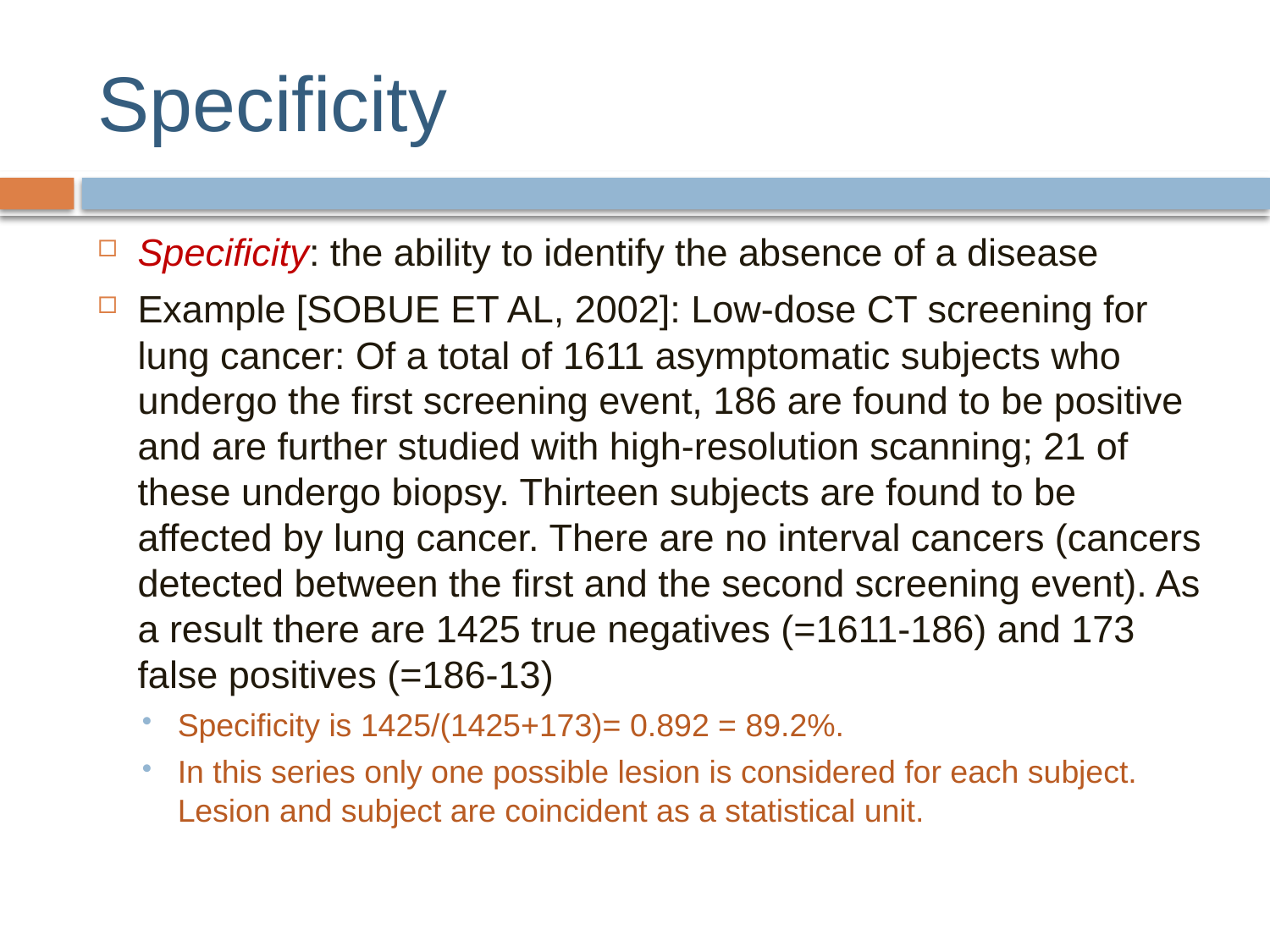

# Specificity
Specificity: the ability to identify the absence of a disease
Example [SOBUE ET AL, 2002]: Low-dose CT screening for lung cancer: Of a total of 1611 asymptomatic subjects who undergo the first screening event, 186 are found to be positive and are further studied with high-resolution scanning; 21 of these undergo biopsy. Thirteen subjects are found to be affected by lung cancer. There are no interval cancers (cancers detected between the first and the second screening event). As a result there are 1425 true negatives (=1611-186) and 173 false positives (=186-13)
Specificity is 1425/(1425+173)= 0.892 = 89.2%.
In this series only one possible lesion is considered for each subject. Lesion and subject are coincident as a statistical unit.